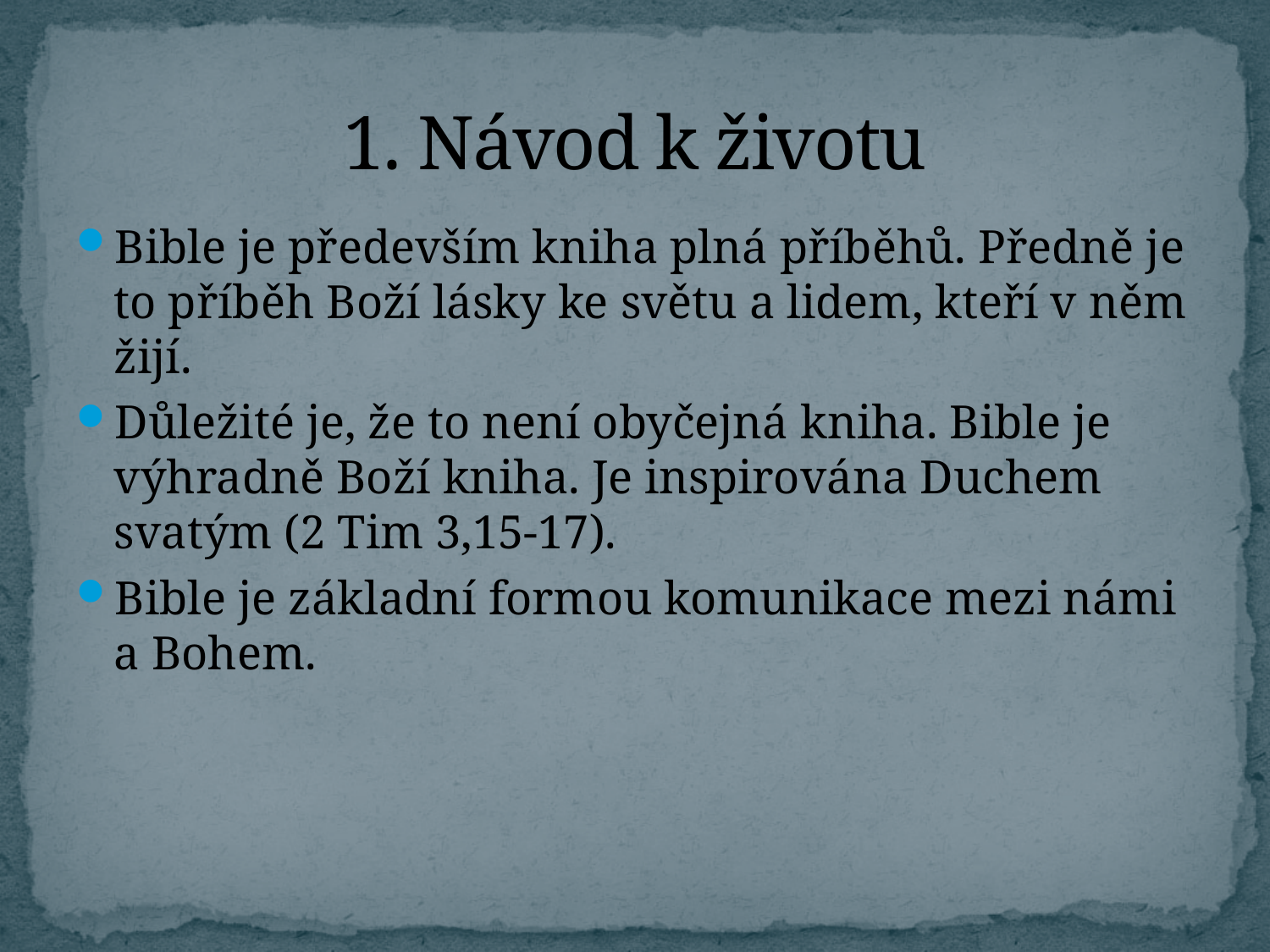

# 1. Návod k životu
Bible je především kniha plná příběhů. Předně je to příběh Boží lásky ke světu a lidem, kteří v něm žijí.
Důležité je, že to není obyčejná kniha. Bible je výhradně Boží kniha. Je inspirována Duchem svatým (2 Tim 3,15-17).
Bible je základní formou komunikace mezi námi a Bohem.